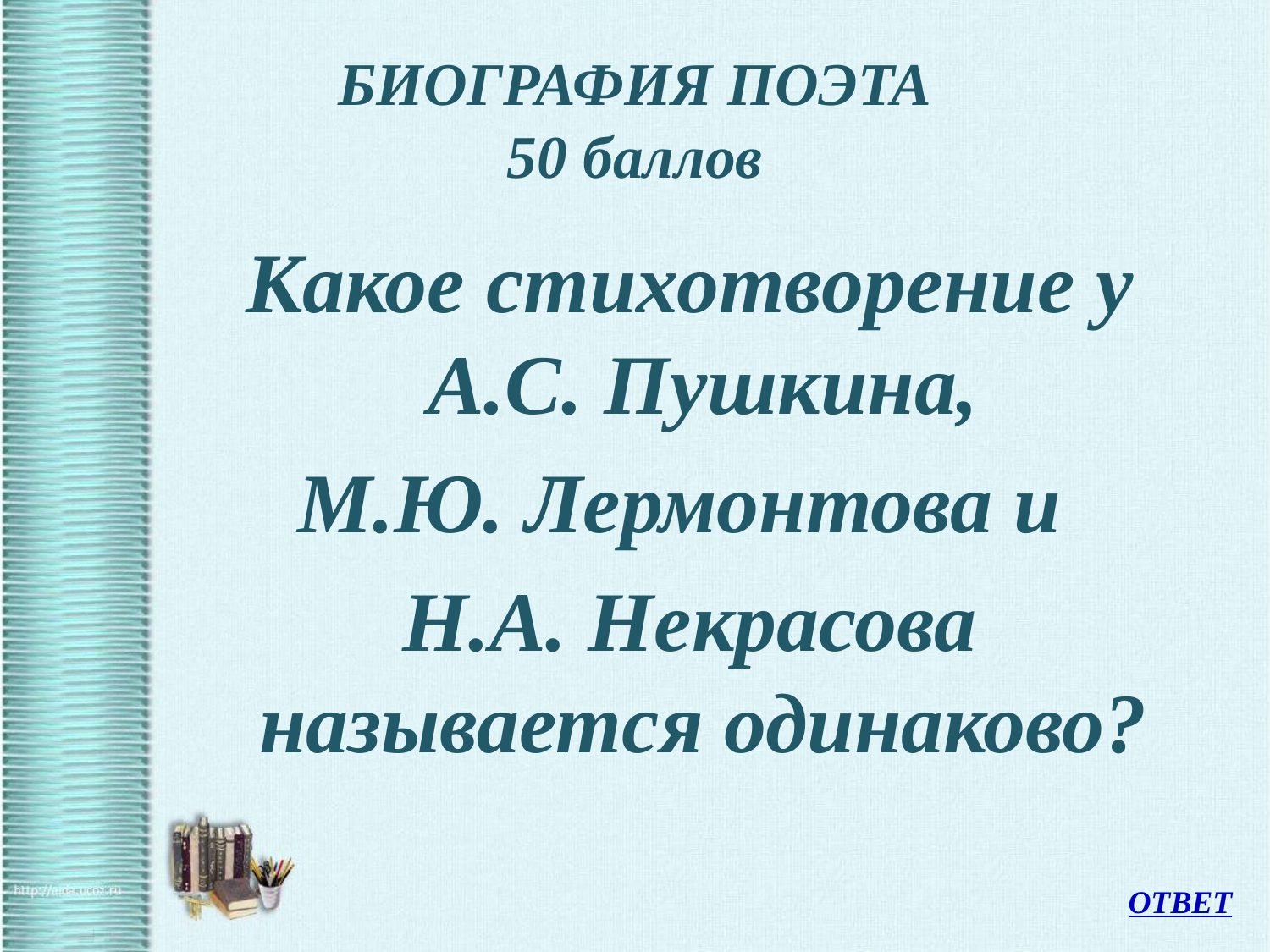

# БИОГРАФИЯ ПОЭТА 50 баллов
Какое стихотворение у А.С. Пушкина,
М.Ю. Лермонтова и
Н.А. Некрасова называется одинаково?
ОТВЕТ